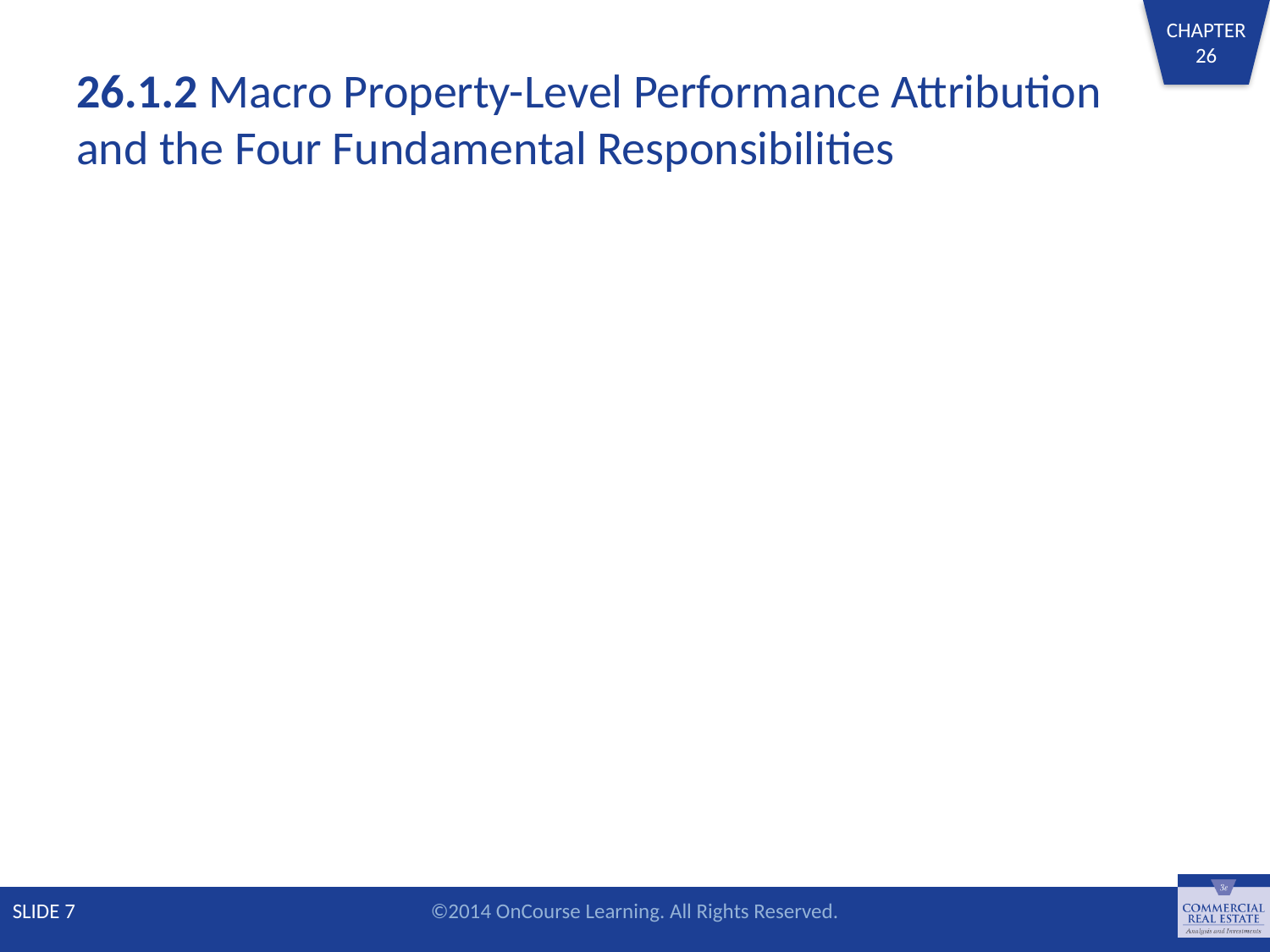

# 26.1.2 Macro Property-Level Performance Attribution and the Four Fundamental Responsibilities

SLIDE 7